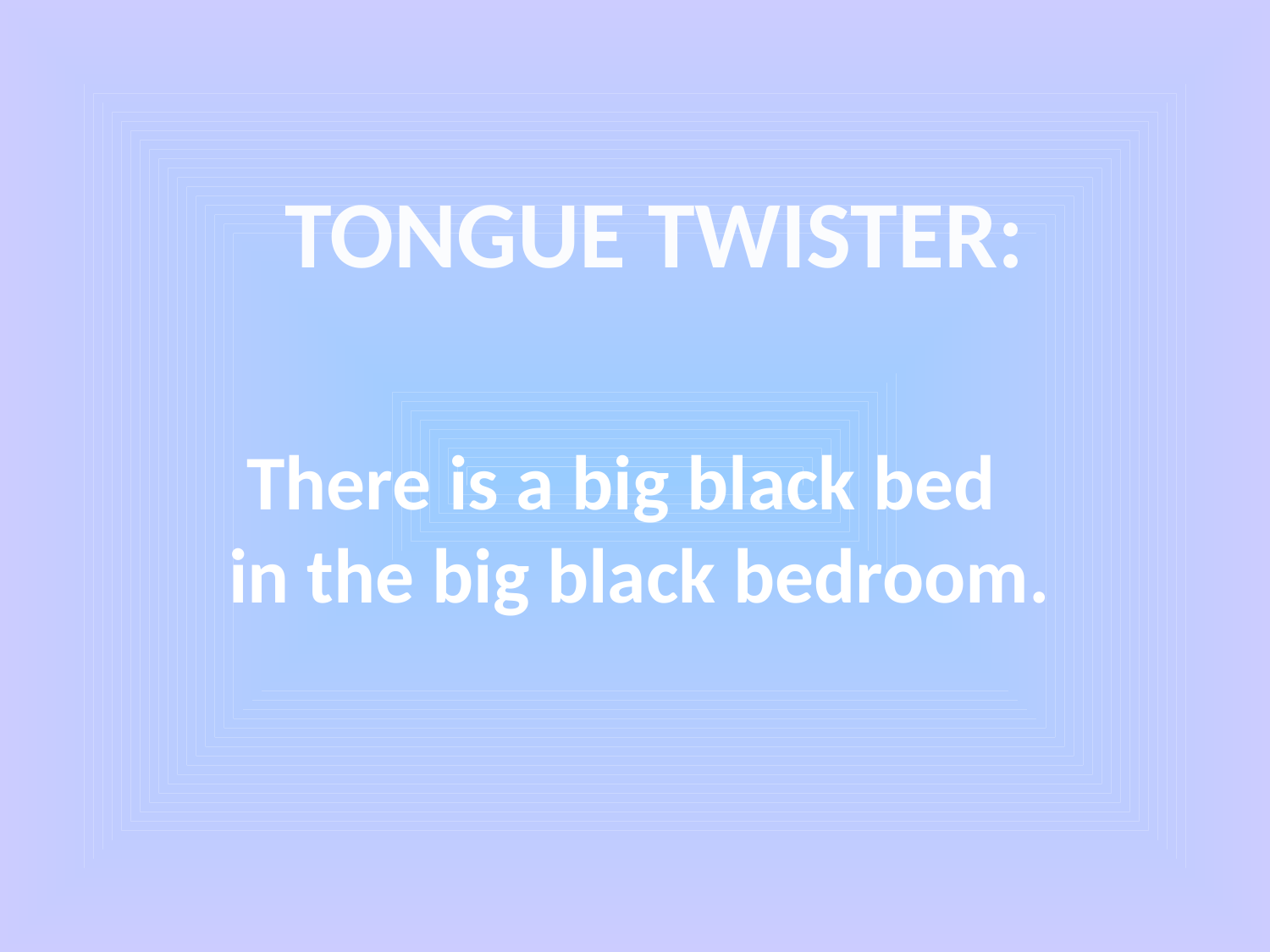

TONGUE TWISTER:

  There is a big black bed
 in the big black bedroom.